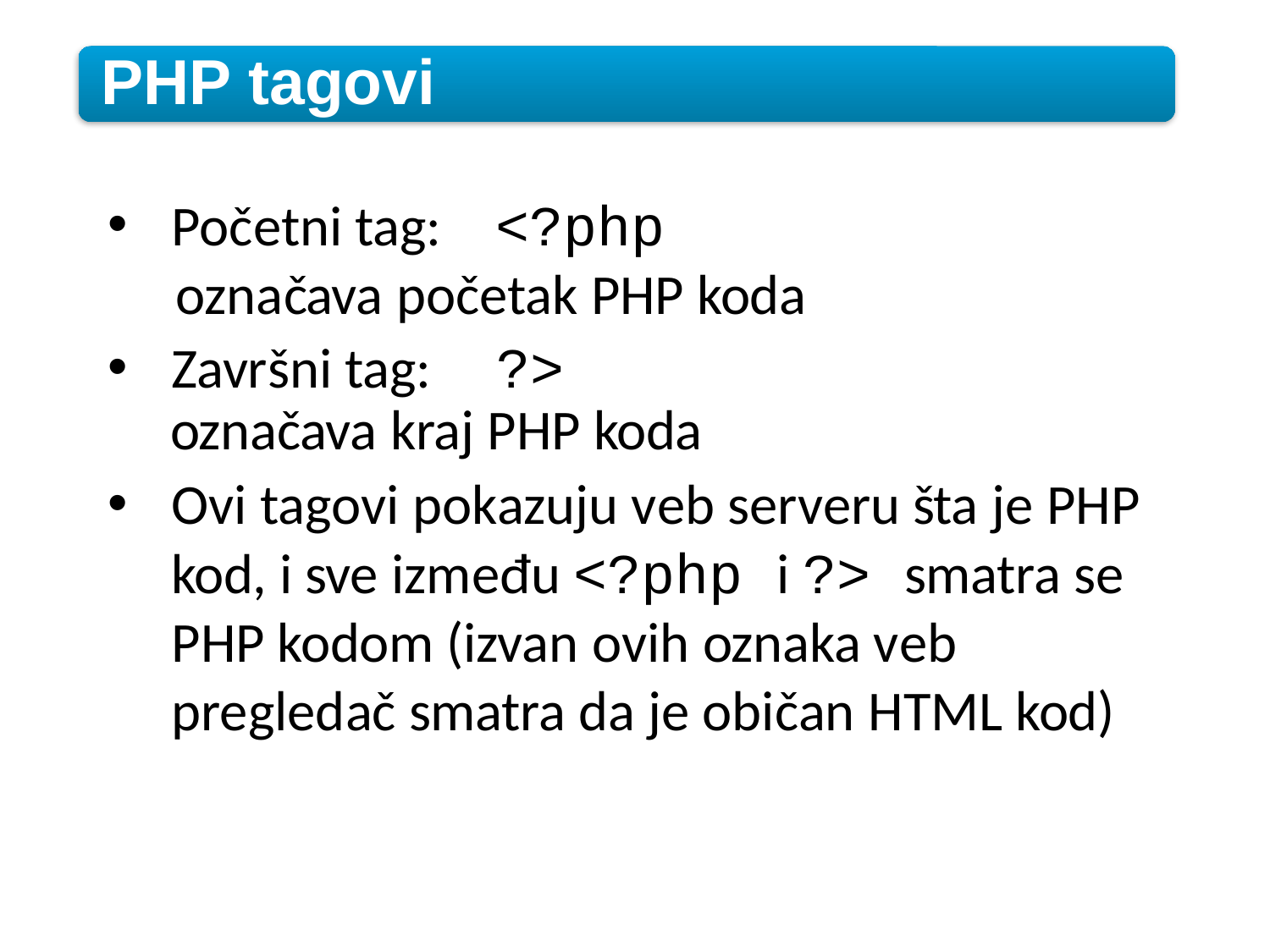

PHP tagovi
Početni tag: <?php
  označava početak PHP koda
Završni tag: ?>
     označava kraj PHP koda
Ovi tagovi pokazuju veb serveru šta je PHP kod, i sve između <?php i ?> smatra se PHP kodom (izvan ovih oznaka veb pregledač smatra da je običan HTML kod)